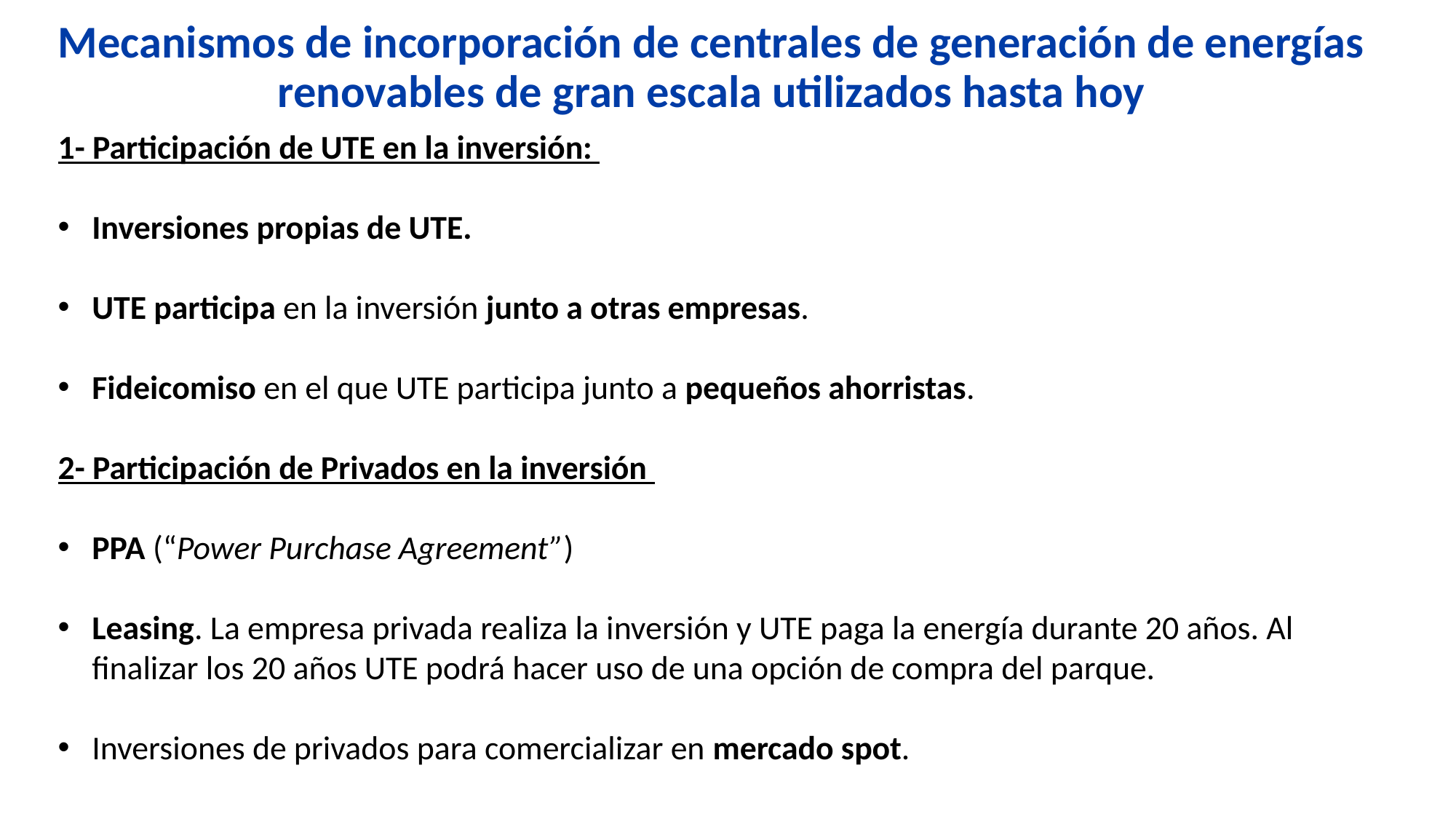

Mecanismos de incorporación de centrales de generación de energías renovables de gran escala utilizados hasta hoy
1- Participación de UTE en la inversión:

Inversiones propias de UTE.

UTE participa en la inversión junto a otras empresas.

Fideicomiso en el que UTE participa junto a pequeños ahorristas.

2- Participación de Privados en la inversión

PPA (“Power Purchase Agreement”)

Leasing. La empresa privada realiza la inversión y UTE paga la energía durante 20 años. Al finalizar los 20 años UTE podrá hacer uso de una opción de compra del parque.

Inversiones de privados para comercializar en mercado spot.